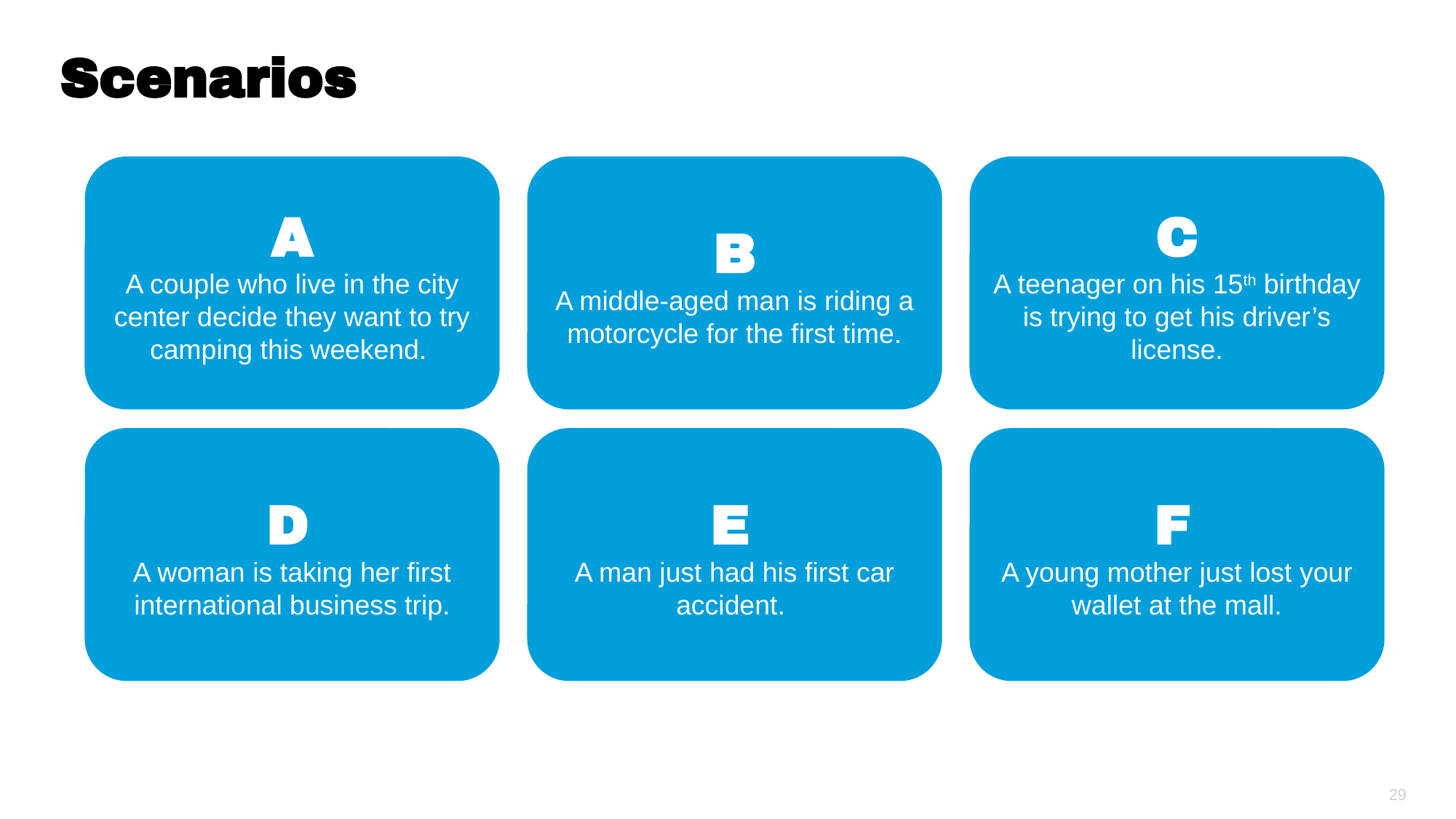

# Scenarios
A
A couple who live in the city center decide they want to try camping this weekend.
B
A middle-aged man is riding a motorcycle for the first time.
C
A teenager on his 15th birthday is trying to get his driver’s license.
D
A woman is taking her first international business trip.
E
A man just had his first car accident.
F
A young mother just lost your wallet at the mall.
29